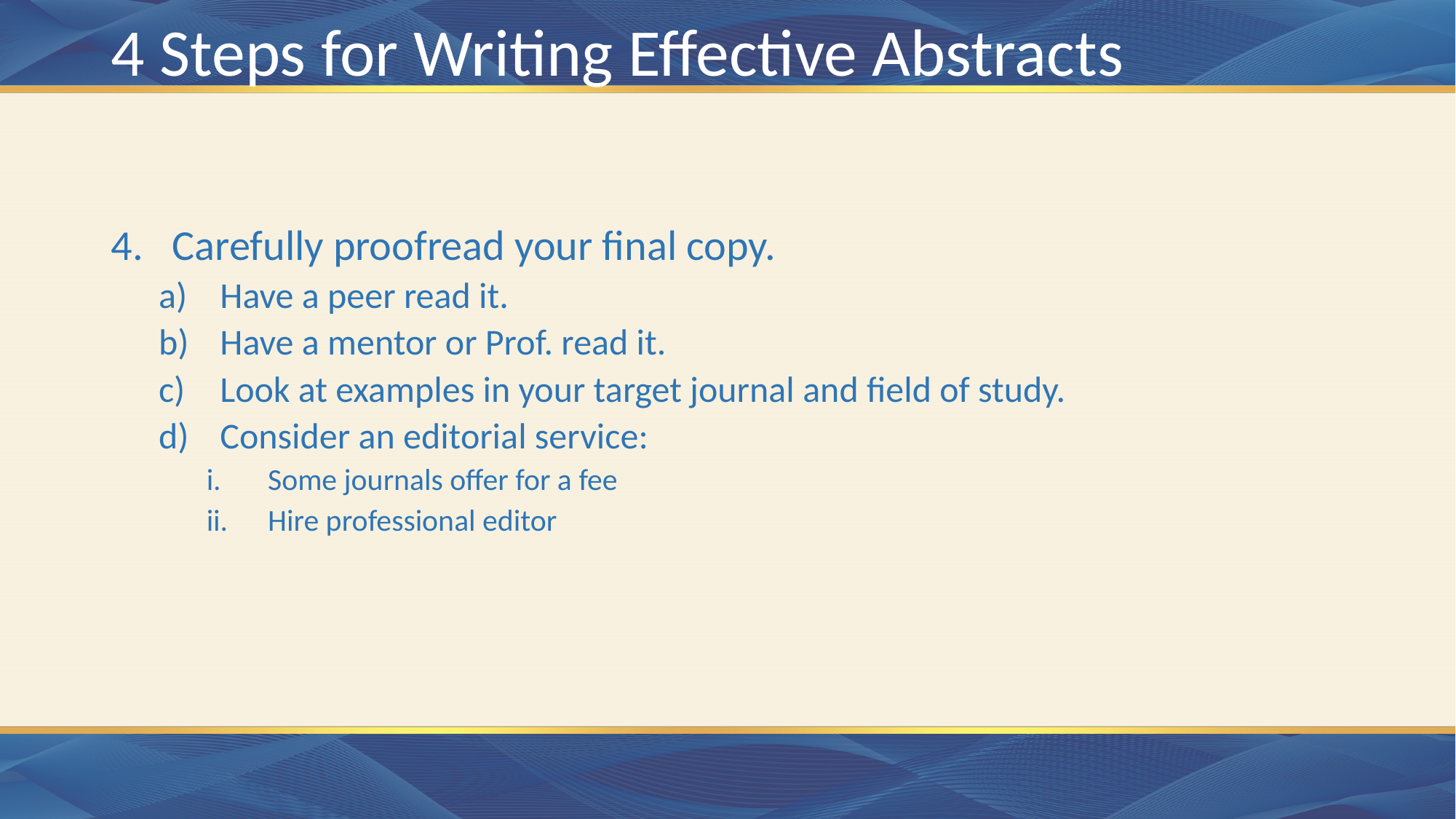

# 4 Steps for Writing Effective Abstracts
Carefully proofread your final copy.
Have a peer read it.
Have a mentor or Prof. read it.
Look at examples in your target journal and field of study.
Consider an editorial service:
Some journals offer for a fee
Hire professional editor